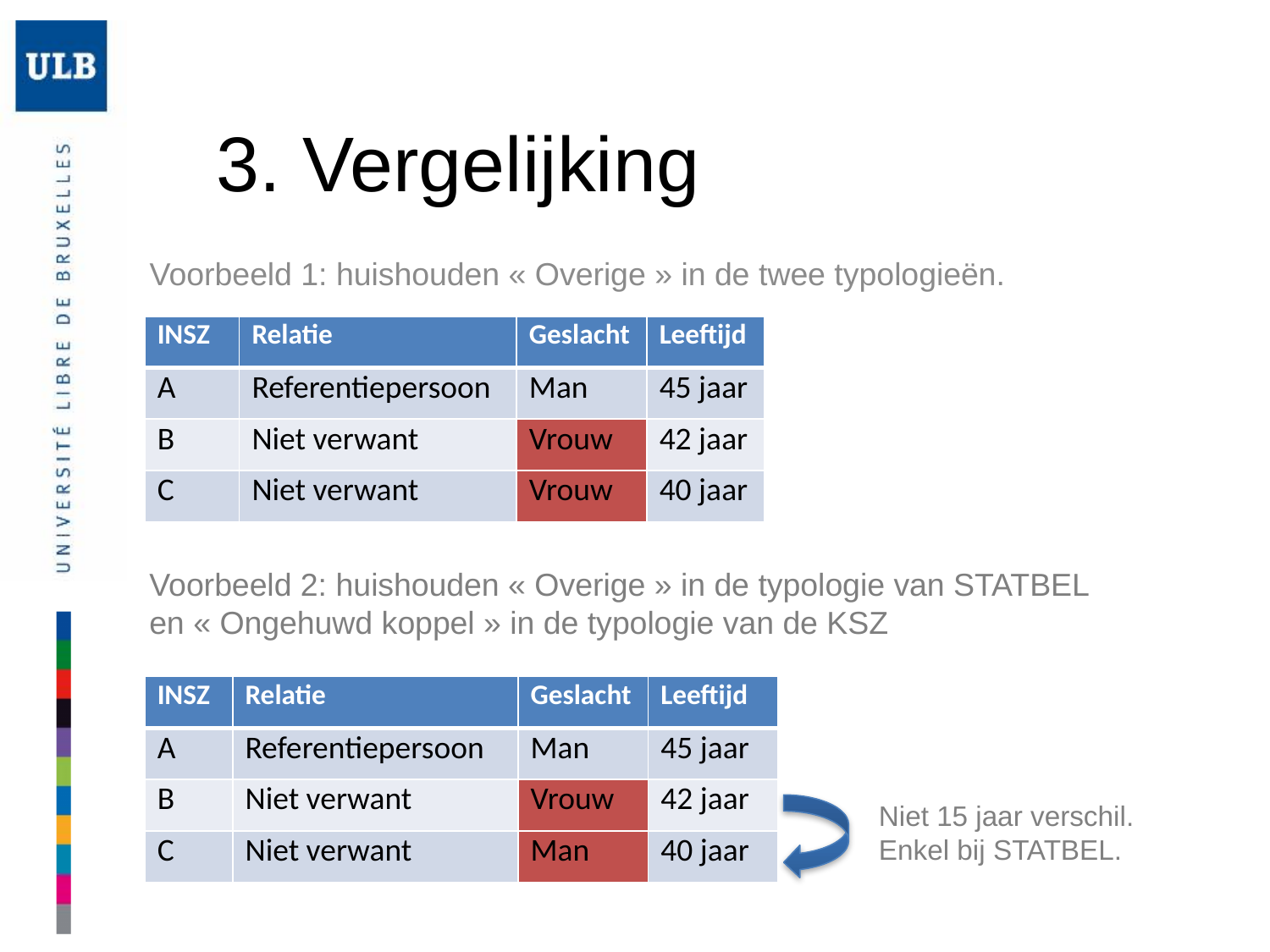

# 3. Vergelijking
Voorbeeld 1: huishouden « Overige » in de twee typologieën.
| INSZ | Relatie | Geslacht | Leeftijd |
| --- | --- | --- | --- |
| A | Referentiepersoon | Man | 45 jaar |
| B | Niet verwant | Vrouw | 42 jaar |
| C | Niet verwant | Vrouw | 40 jaar |
Voorbeeld 2: huishouden « Overige » in de typologie van STATBEL en « Ongehuwd koppel » in de typologie van de KSZ
| INSZ | Relatie | Geslacht | Leeftijd |
| --- | --- | --- | --- |
| A | Referentiepersoon | Man | 45 jaar |
| B | Niet verwant | Vrouw | 42 jaar |
| C | Niet verwant | Man | 40 jaar |
Niet 15 jaar verschil.
Enkel bij STATBEL.